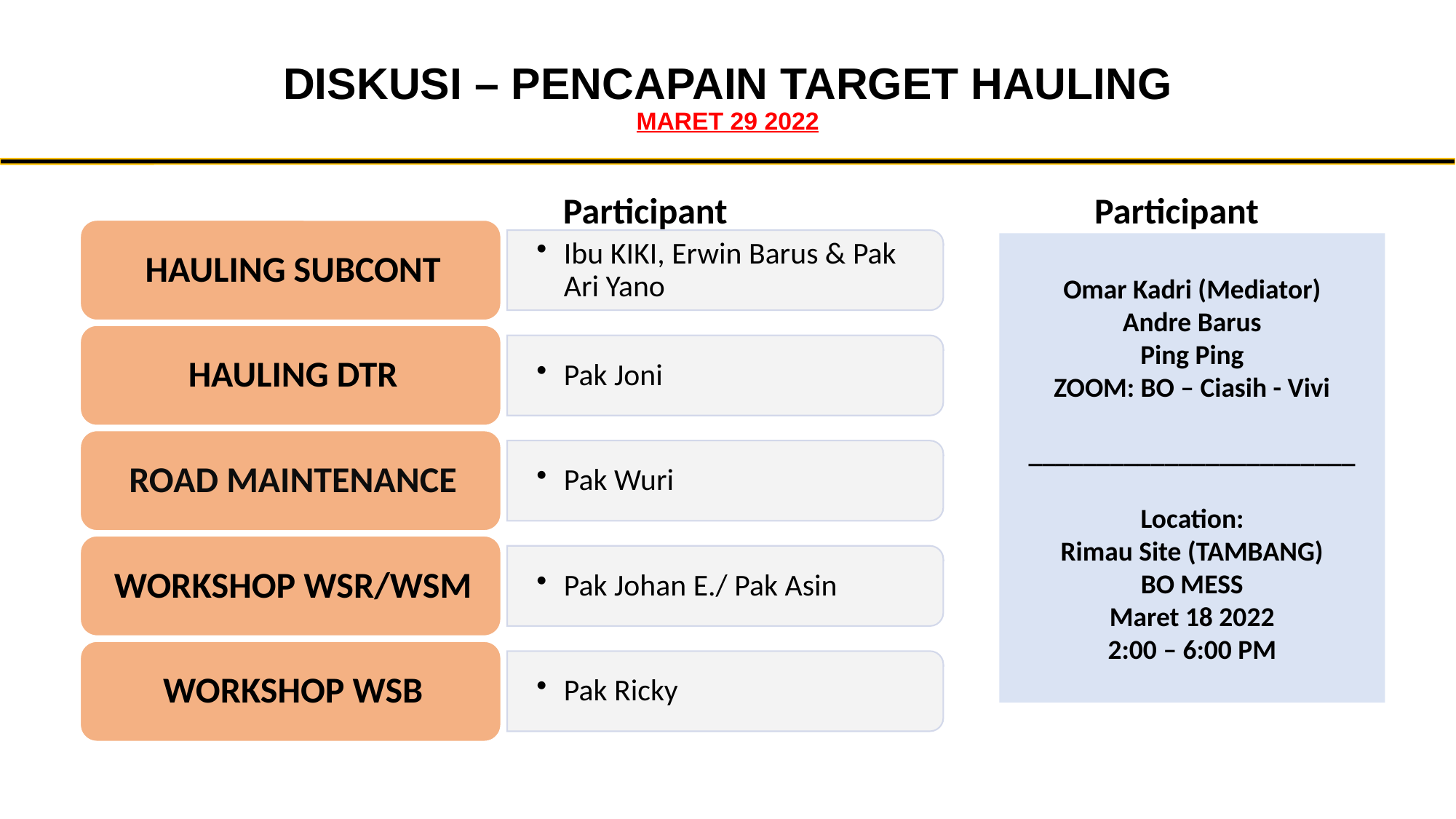

DISKUSI – PENCAPAIN TARGET HAULING
MARET 29 2022

Participant
Participant
Ibu KIKI, Erwin Barus & Pak Ari Yano
HAULING SUBCONT
Pak Joni
HAULING DTR
Pak Wuri
ROAD MAINTENANCE
Pak Johan E./ Pak Asin
WORKSHOP WSR/WSM
Pak Ricky
WORKSHOP WSB

Omar Kadri (Mediator)
Andre Barus
Ping Ping
ZOOM: BO – Ciasih - Vivi

________________________

Location:
Rimau Site (TAMBANG)
BO MESS
Maret 18 2022
2:00 – 6:00 PM